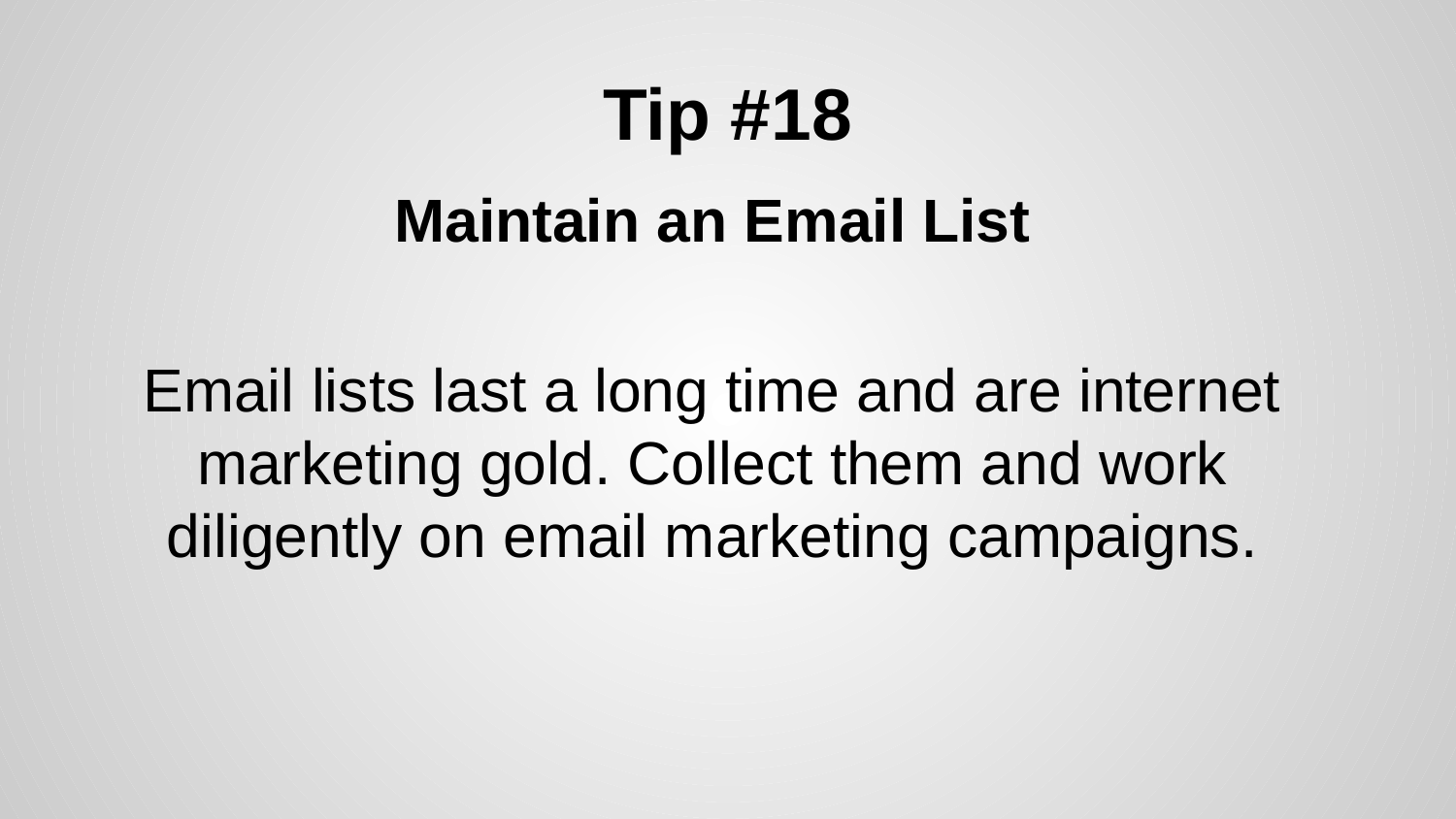

# Tip #18

Maintain an Email List

Email lists last a long time and are internet marketing gold. Collect them and work diligently on email marketing campaigns.